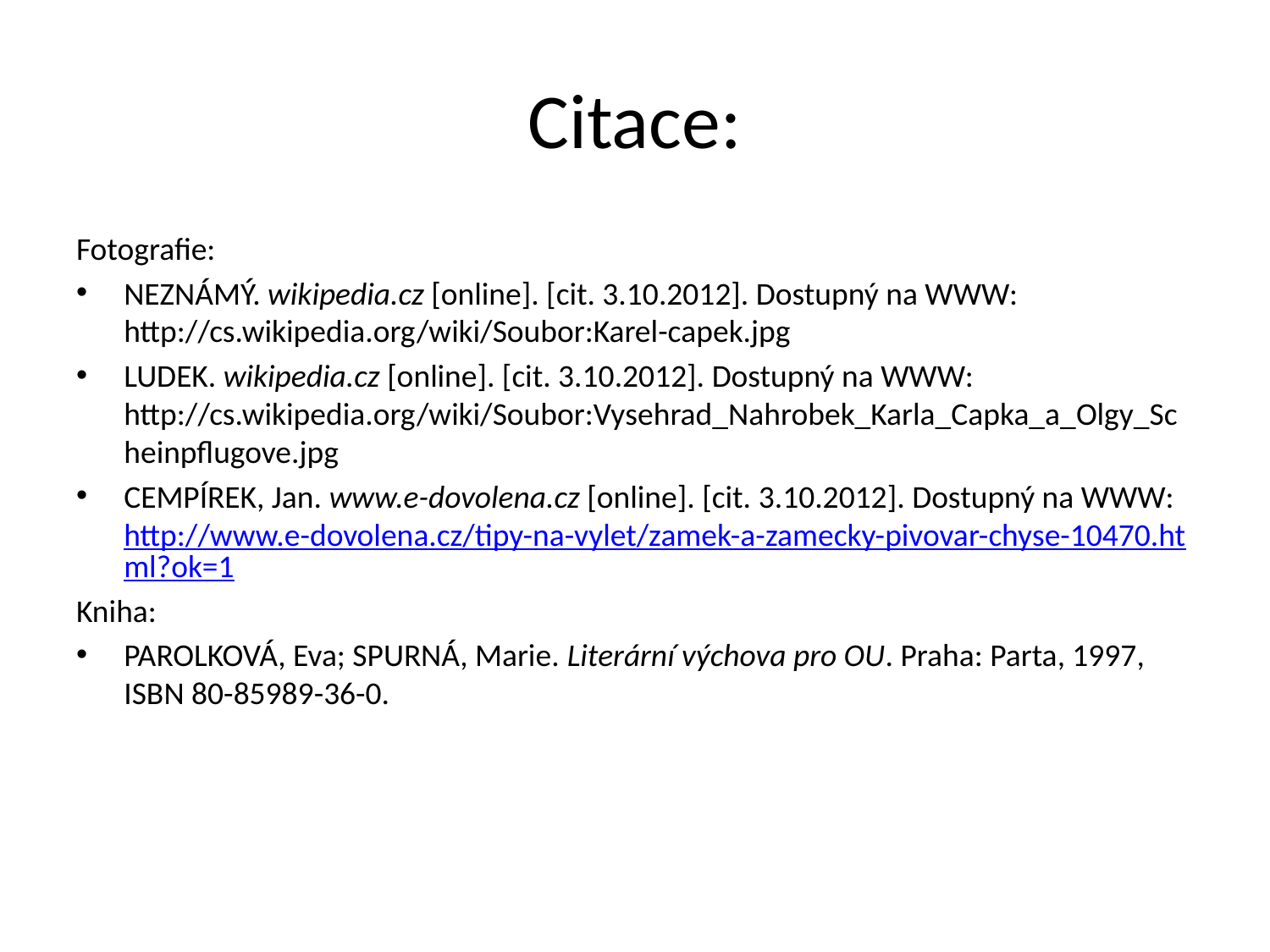

# Citace:
Fotografie:
NEZNÁMÝ. wikipedia.cz [online]. [cit. 3.10.2012]. Dostupný na WWW: http://cs.wikipedia.org/wiki/Soubor:Karel-capek.jpg
LUDEK. wikipedia.cz [online]. [cit. 3.10.2012]. Dostupný na WWW: http://cs.wikipedia.org/wiki/Soubor:Vysehrad_Nahrobek_Karla_Capka_a_Olgy_Scheinpflugove.jpg
CEMPÍREK, Jan. www.e-dovolena.cz [online]. [cit. 3.10.2012]. Dostupný na WWW: http://www.e-dovolena.cz/tipy-na-vylet/zamek-a-zamecky-pivovar-chyse-10470.html?ok=1
Kniha:
PAROLKOVÁ, Eva; SPURNÁ, Marie. Literární výchova pro OU. Praha: Parta, 1997, ISBN 80-85989-36-0.